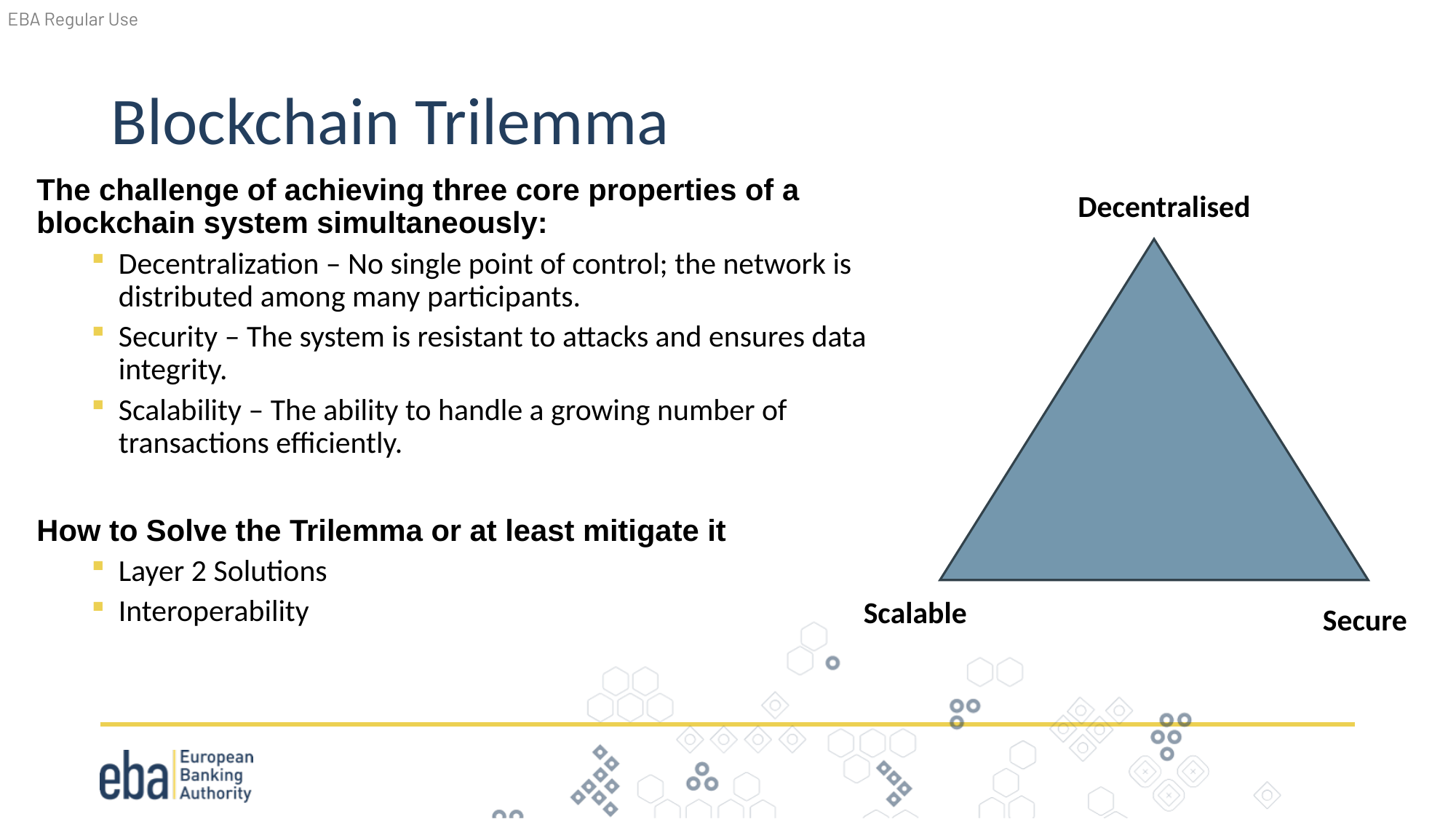

# Blockchain Trilemma
The challenge of achieving three core properties of a blockchain system simultaneously:
Decentralization – No single point of control; the network is distributed among many participants.
Security – The system is resistant to attacks and ensures data integrity.
Scalability – The ability to handle a growing number of transactions efficiently.

How to Solve the Trilemma or at least mitigate it
Layer 2 Solutions
Interoperability

Decentralised

Scalable
Secure